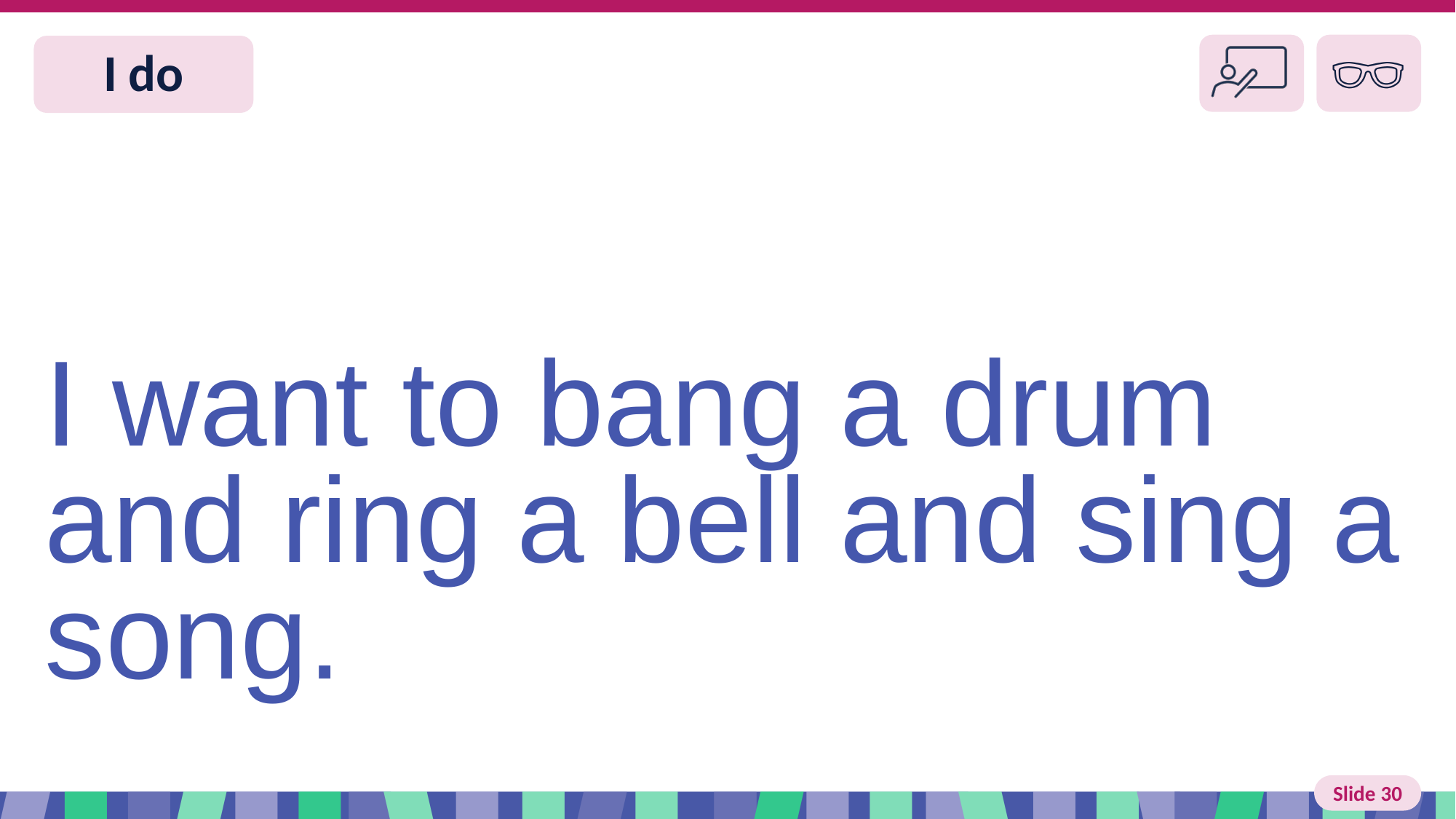

# Slide 31 I do
I want to bang a drum and ring a bell and sing a song.